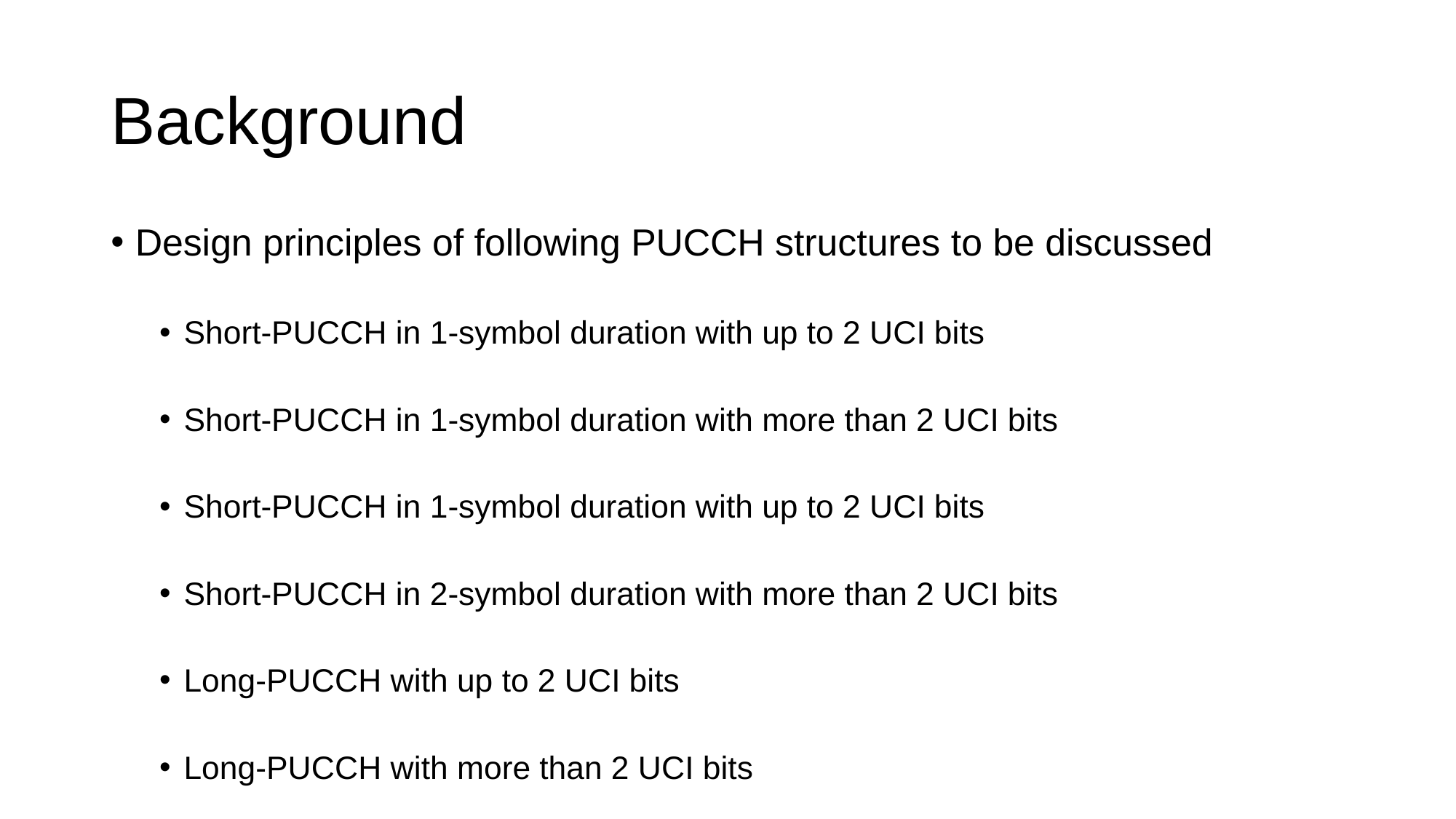

# Background
Design principles of following PUCCH structures to be discussed

Short-PUCCH in 1-symbol duration with up to 2 UCI bits

Short-PUCCH in 1-symbol duration with more than 2 UCI bits

Short-PUCCH in 1-symbol duration with up to 2 UCI bits

Short-PUCCH in 2-symbol duration with more than 2 UCI bits

Long-PUCCH with up to 2 UCI bits

Long-PUCCH with more than 2 UCI bits